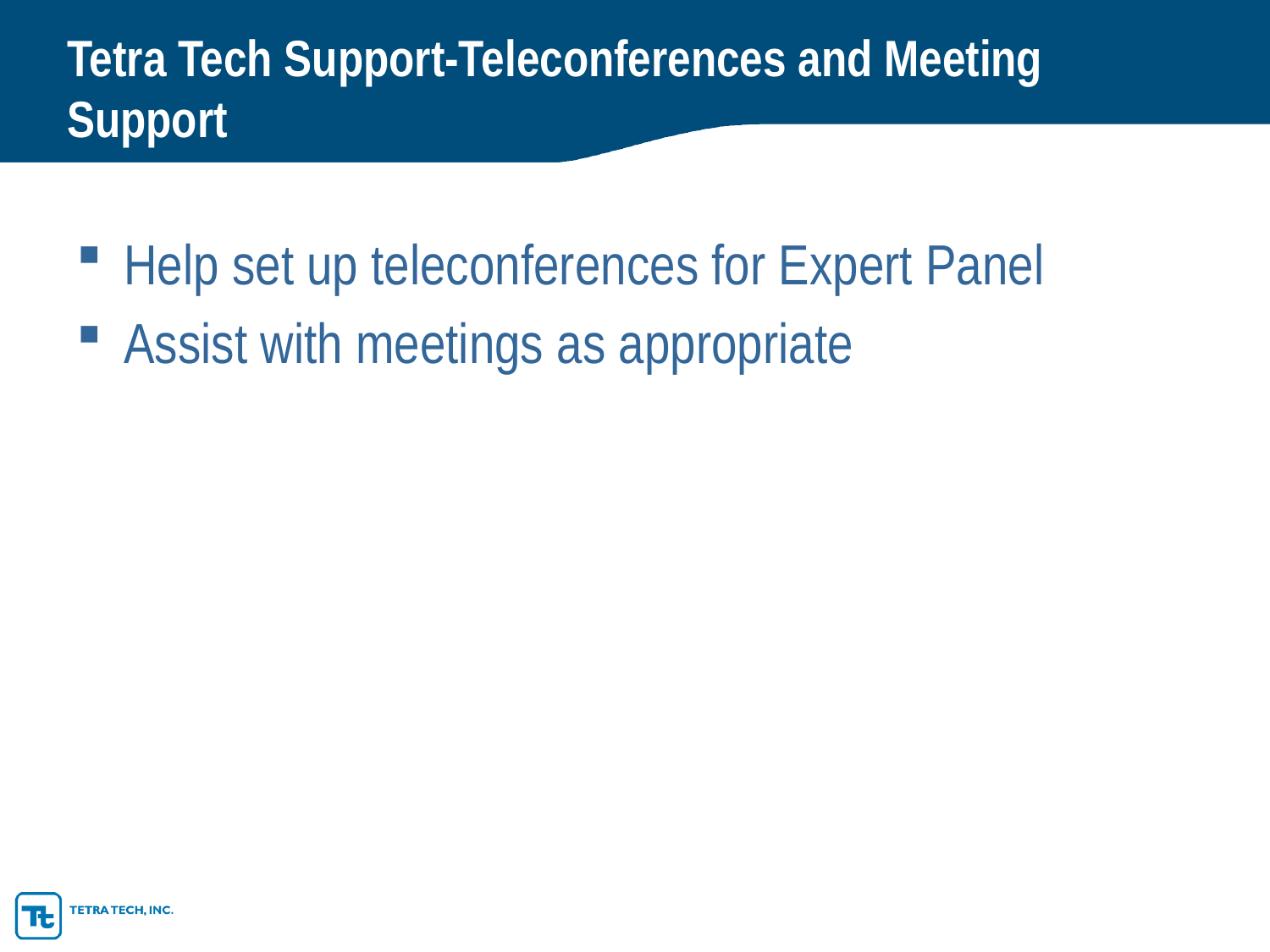

# Tetra Tech Support-Teleconferences and Meeting Support
Help set up teleconferences for Expert Panel
Assist with meetings as appropriate